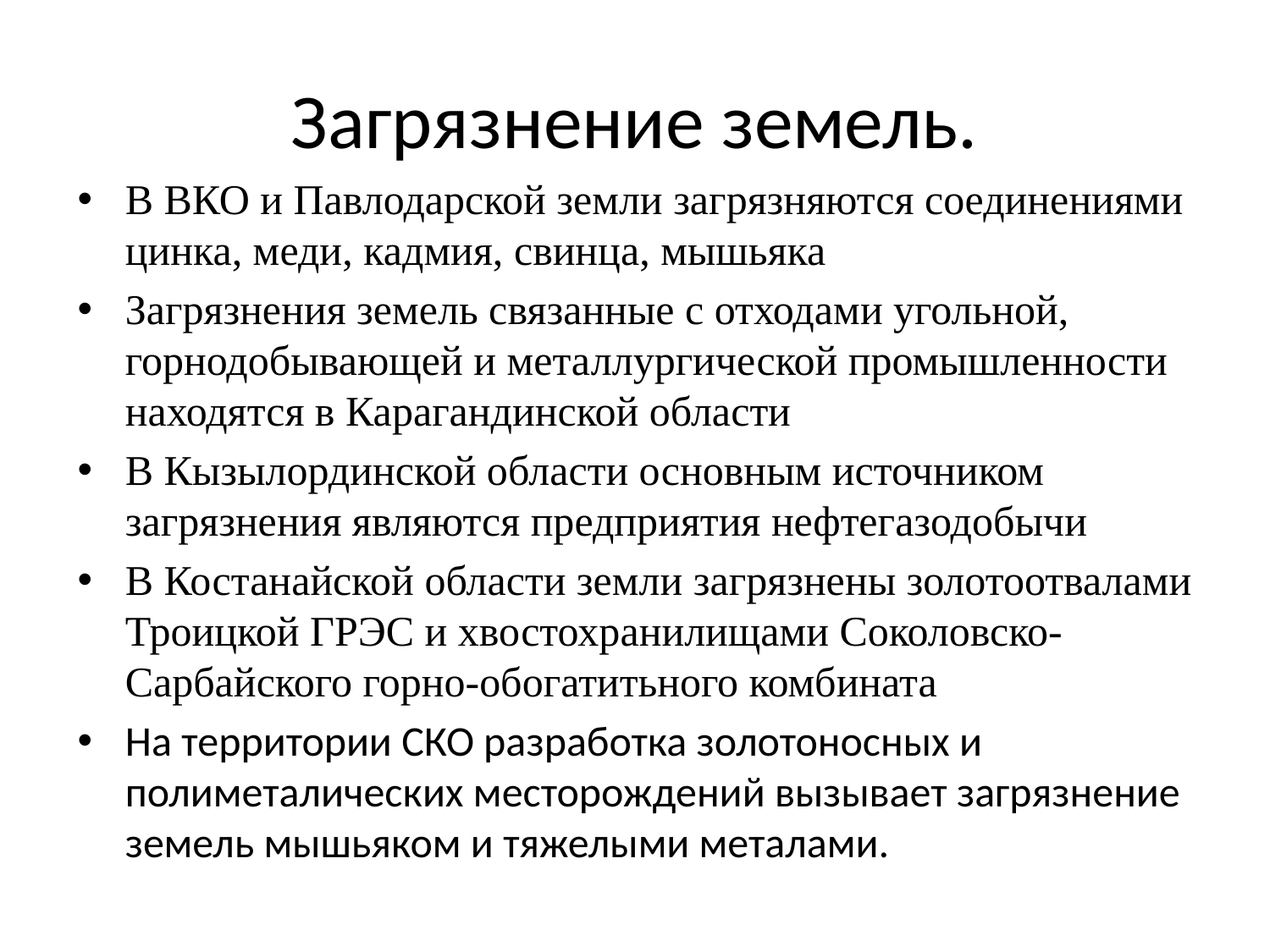

# Загрязнение земель.
В ВКО и Павлодарской земли загрязняются соединениями цинка, меди, кадмия, свинца, мышьяка
Загрязнения земель связанные с отходами угольной, горнодобывающей и металлургической промышленности находятся в Карагандинской области
В Кызылординской области основным источником загрязнения являются предприятия нефтегазодобычи
В Костанайской области земли загрязнены золотоотвалами Троицкой ГРЭС и хвостохранилищами Соколовско-Сарбайского горно-обогатитьного комбината
На территории СКО разработка золотоносных и полиметалических месторождений вызывает загрязнение земель мышьяком и тяжелыми металами.